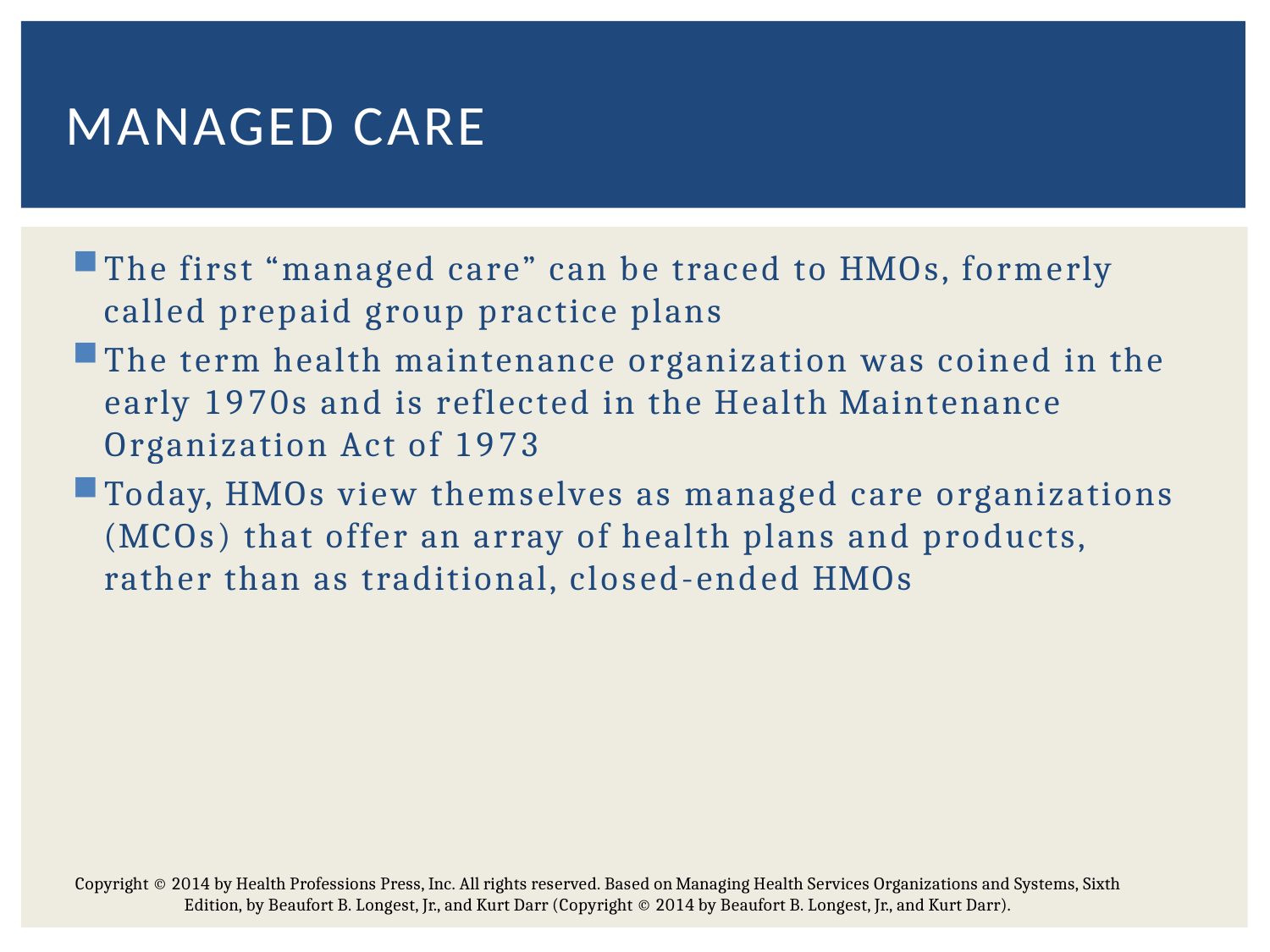

# Managed care
The first “managed care” can be traced to HMOs, formerly called prepaid group practice plans
The term health maintenance organization was coined in the early 1970s and is reflected in the Health Maintenance Organization Act of 1973
Today, HMOs view themselves as managed care organizations (MCOs) that offer an array of health plans and products, rather than as traditional, closed-ended HMOs
Copyright © 2014 by Health Professions Press, Inc. All rights reserved. Based on Managing Health Services Organizations and Systems, Sixth Edition, by Beaufort B. Longest, Jr., and Kurt Darr (Copyright © 2014 by Beaufort B. Longest, Jr., and Kurt Darr).